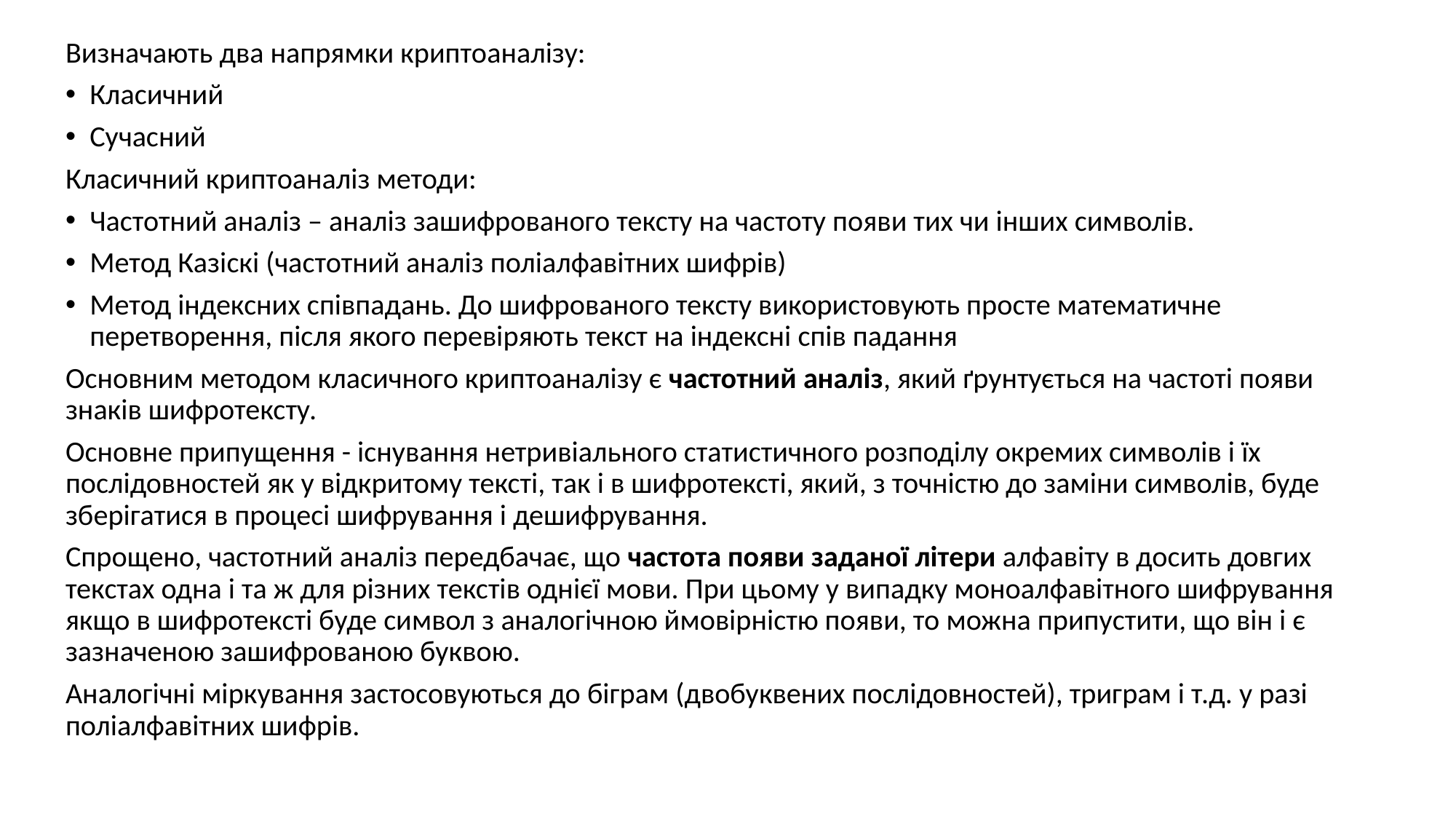

Визначають два напрямки криптоаналізу:
Класичний
Сучасний
Класичний криптоаналіз методи:
Частотний аналіз – аналіз зашифрованого тексту на частоту появи тих чи інших символів.
Метод Казіскі (частотний аналіз поліалфавітних шифрів)
Метод індексних співпадань. До шифрованого тексту використовують просте математичне перетворення, після якого перевіряють текст на індексні спів падання
Основним методом класичного криптоаналізу є частотний аналіз, який ґрунтується на частоті появи знаків шифротексту.
Основне припущення - існування нетривіального статистичного розподілу окремих символів і їх послідовностей як у відкритому тексті, так і в шифротексті, який, з точністю до заміни символів, буде зберігатися в процесі шифрування і дешифрування.
Спрощено, частотний аналіз передбачає, що частота появи заданої літери алфавіту в досить довгих текстах одна і та ж для різних текстів однієї мови. При цьому у випадку моноалфавітного шифрування якщо в шифротексті буде символ з аналогічною ймовірністю появи, то можна припустити, що він і є зазначеною зашифрованою буквою.
Аналогічні міркування застосовуються до біграм (двобуквених послідовностей), триграм і т.д. у разі поліалфавітних шифрів.